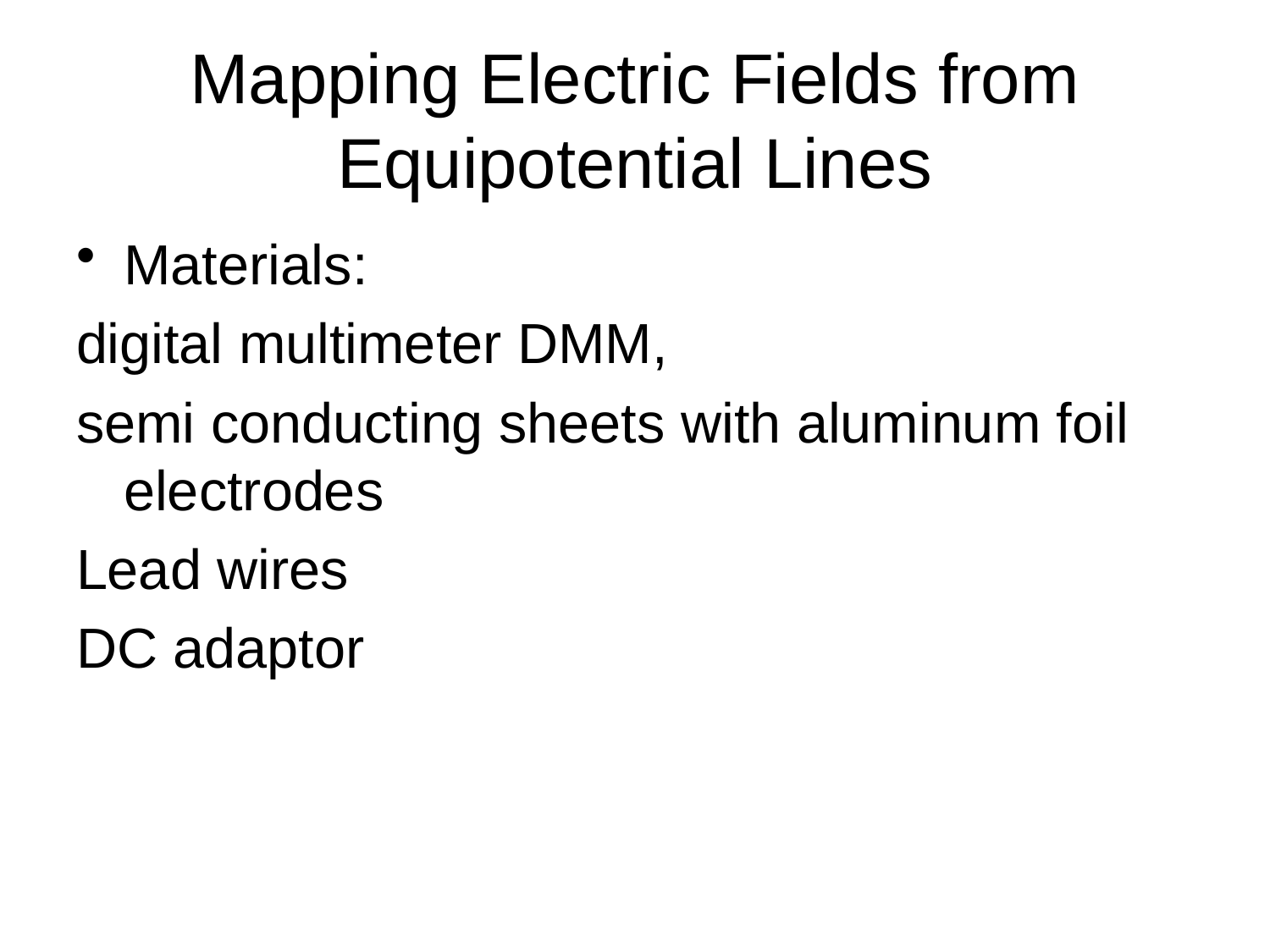

# Mapping Electric Fields from Equipotential Lines
Materials:
digital multimeter DMM,
semi conducting sheets with aluminum foil electrodes
Lead wires
DC adaptor